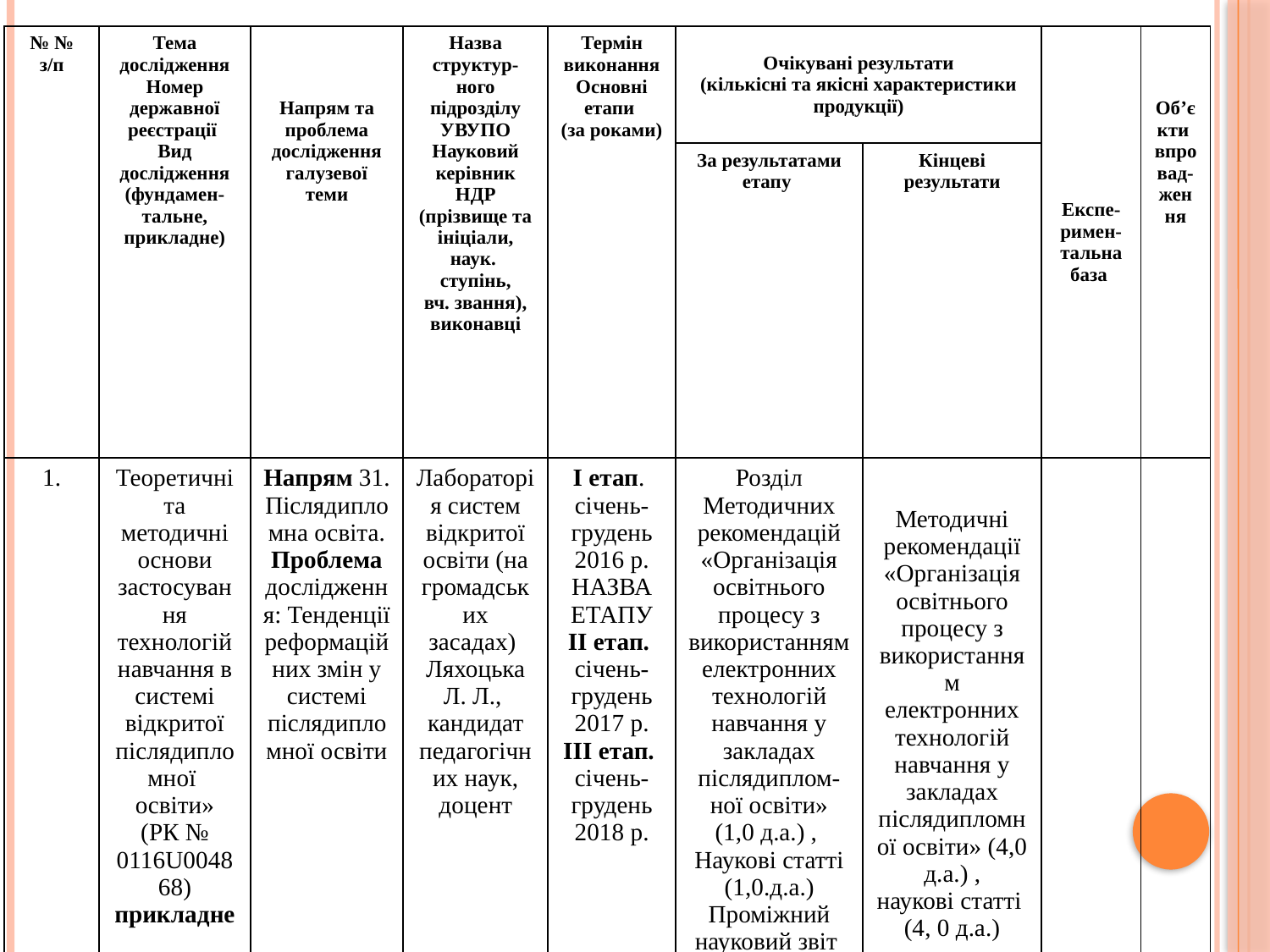

| № № з/п | Тема дослідження Номер державної реєстрації Вид дослідження (фундамен-тальне, прикладне) | Напрям та проблема дослідження галузевої теми | Назва структур-ного підрозділу УВУПО Науковий керівник НДР (прізвище та ініціали, наук.  ступінь, вч. звання), виконавці | Термін виконання Основні етапи (за роками) | Очікувані результати (кількісні та якісні характеристики продукції) |  | Експе-римен- тальна база | Об’єкти впровад-ження |
| --- | --- | --- | --- | --- | --- | --- | --- | --- |
|  |  |  |  |  | За результатами етапу | Кінцеві результати |  |  |
| 1. | Теоретичні та методичні основи застосування технологій навчання в системі відкритої післядипломної освіти» (РК № 0116U004868) прикладне | Напрям 31. Післядипломна освіта. Проблема дослідження: Тенденції реформаційних змін у системі післядипломної освіти | Лабораторія систем відкритої освіти (на громадських засадах) Ляхоцька Л. Л., кандидат педагогічних наук, доцент | І етап. січень-грудень 2016 р. НАЗВА ЕТАПУ ІІ етап. січень-грудень 2017 р. IІІ етап. січень-грудень 2018 р. | Розділ Методичних рекомендацій «Організація освітнього процесу з використанням електронних технологій навчання у закладах післядиплом-ної освіти» (1,0 д.а.) , Наукові статті (1,0.д.а.) Проміжний науковий звіт за І етап. | Методичні рекомендації «Організація освітнього процесу з використанням електронних технологій навчання у закладах післядипломної освіти» (4,0 д.а.) , наукові статті (4, 0 д.а.) |  |  |